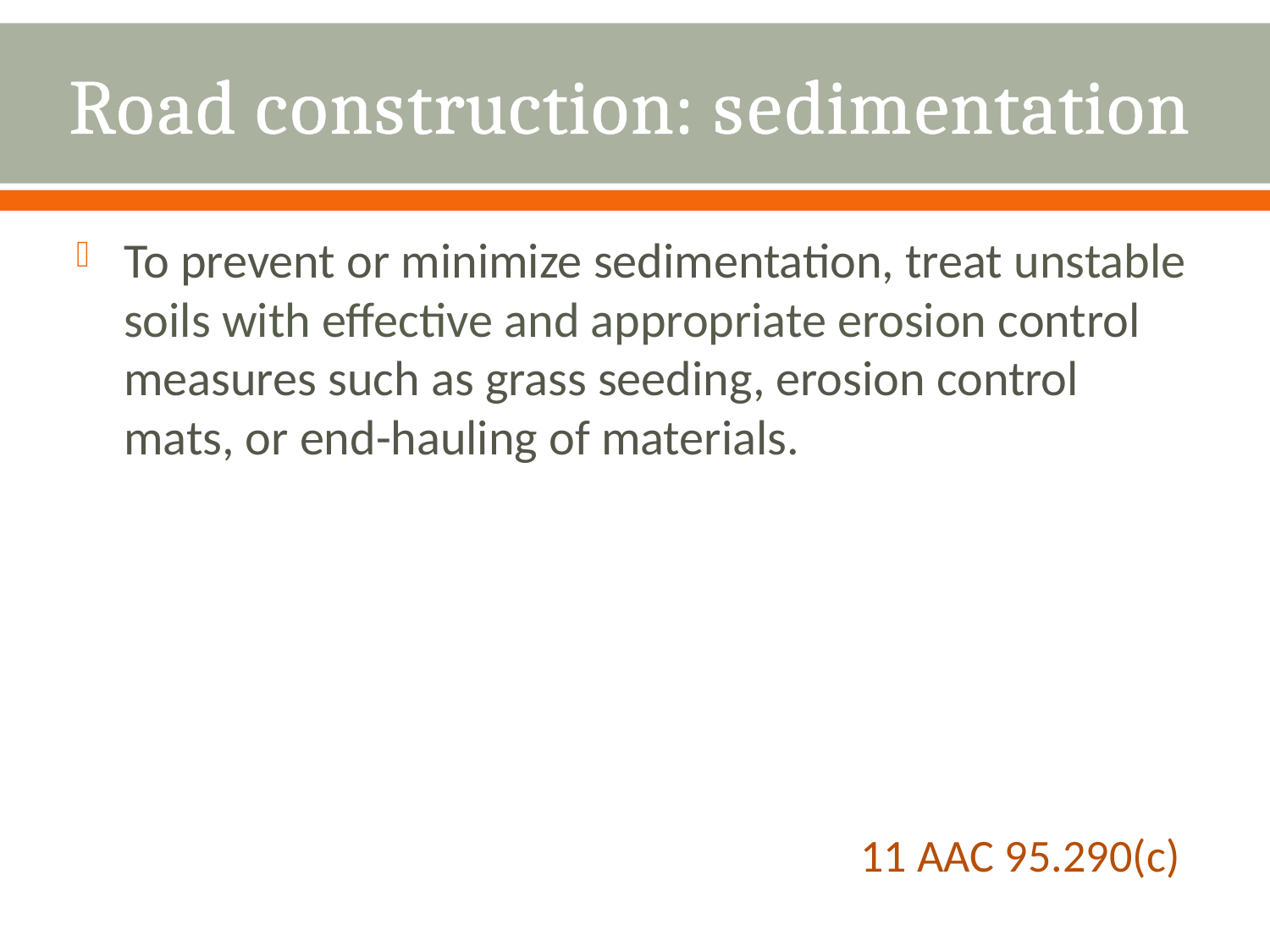

# Road construction: sedimentation
To prevent or minimize sedimentation, treat unstable soils with effective and appropriate erosion control measures such as grass seeding, erosion control mats, or end-hauling of materials.

					           11 AAC 95.290(c)